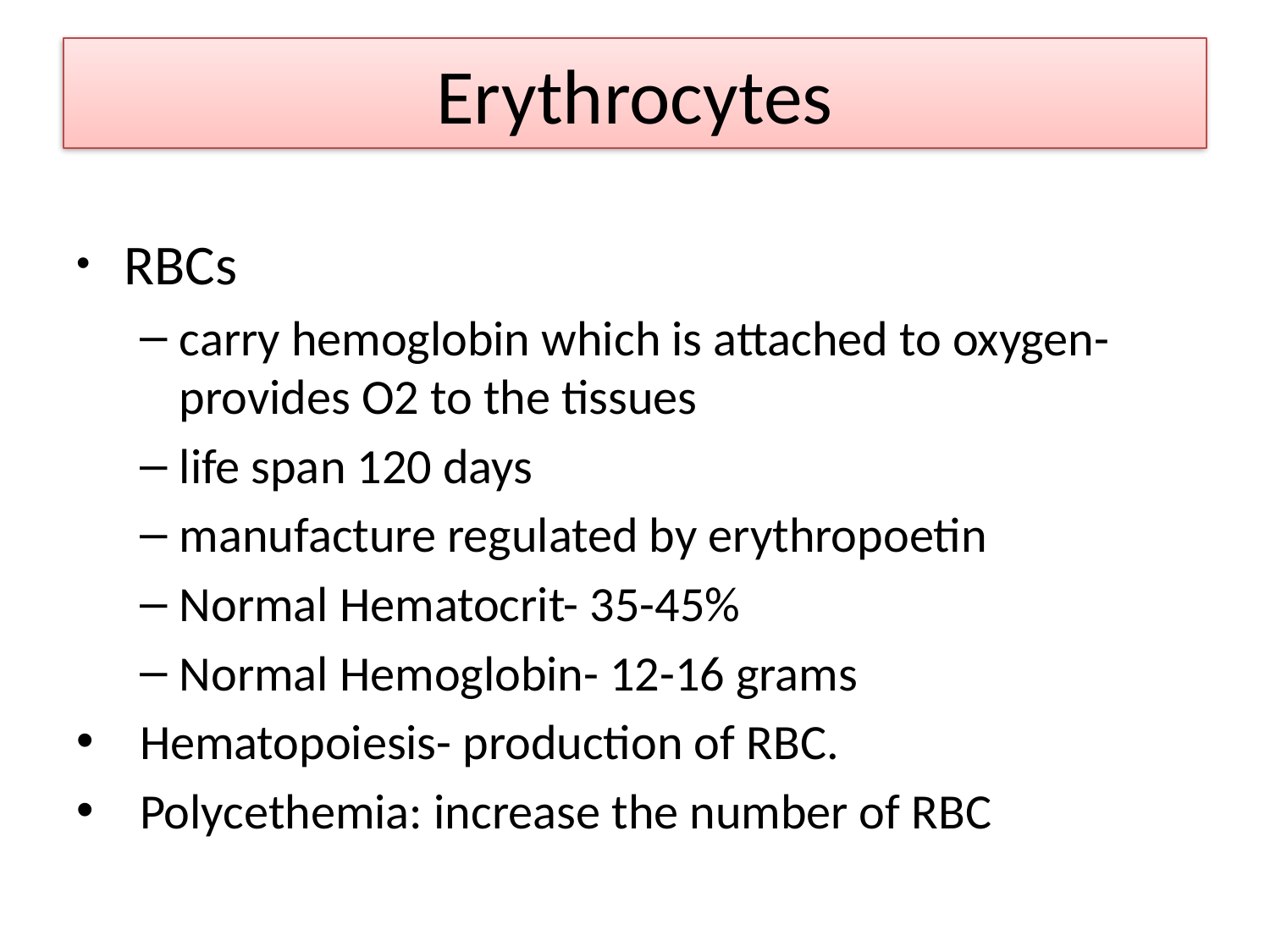

# Erythrocytes
RBCs
carry hemoglobin which is attached to oxygen- provides O2 to the tissues
life span 120 days
manufacture regulated by erythropoetin
Normal Hematocrit- 35-45%
Normal Hemoglobin- 12-16 grams
Hematopoiesis- production of RBC.
Polycethemia: increase the number of RBC